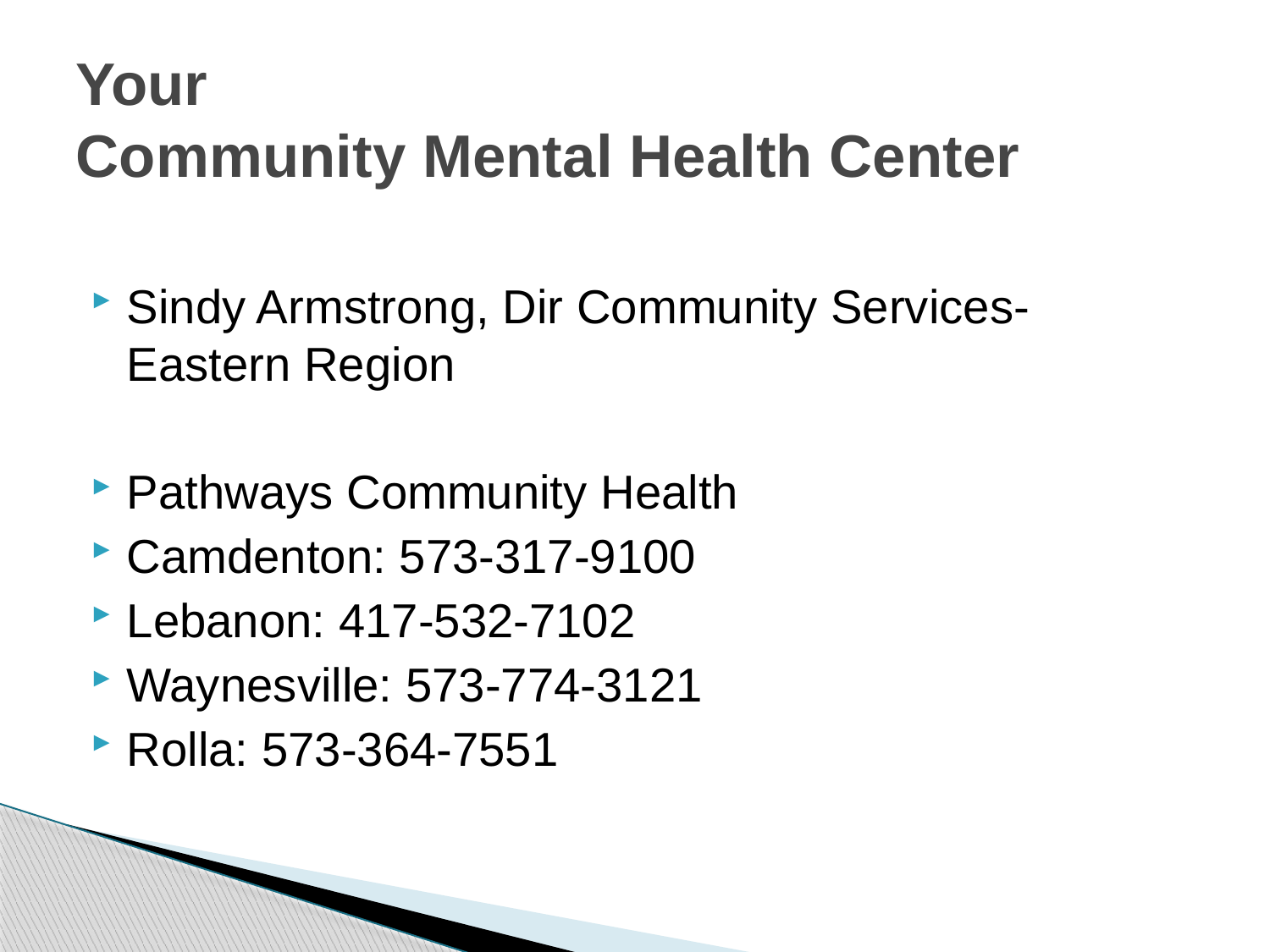

# Your Community Mental Health Center

Sindy Armstrong, Dir Community Services-Eastern Region

Pathways Community Health
Camdenton: 573-317-9100
Lebanon: 417-532-7102
Waynesville: 573-774-3121
Rolla: 573-364-7551